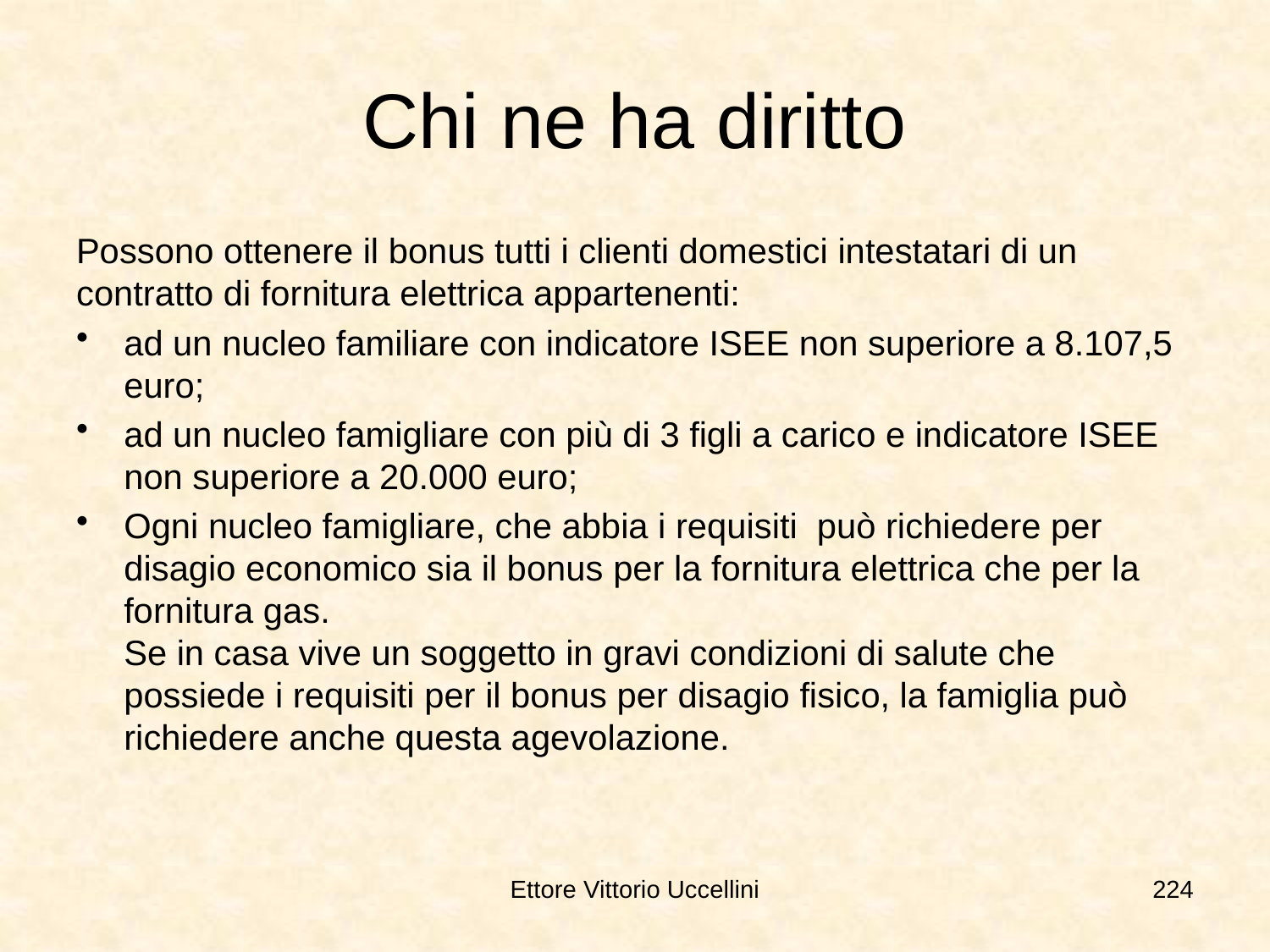

# Chi ne ha diritto
Possono ottenere il bonus tutti i clienti domestici intestatari di un contratto di fornitura elettrica appartenenti:
ad un nucleo familiare con indicatore ISEE non superiore a 8.107,5 euro;
ad un nucleo famigliare con più di 3 figli a carico e indicatore ISEE non superiore a 20.000 euro;
Ogni nucleo famigliare, che abbia i requisiti  può richiedere per disagio economico sia il bonus per la fornitura elettrica che per la fornitura gas. 
Se in casa vive un soggetto in gravi condizioni di salute che possiede i requisiti per il bonus per disagio fisico, la famiglia può richiedere anche questa agevolazione.

Ettore Vittorio Uccellini
224